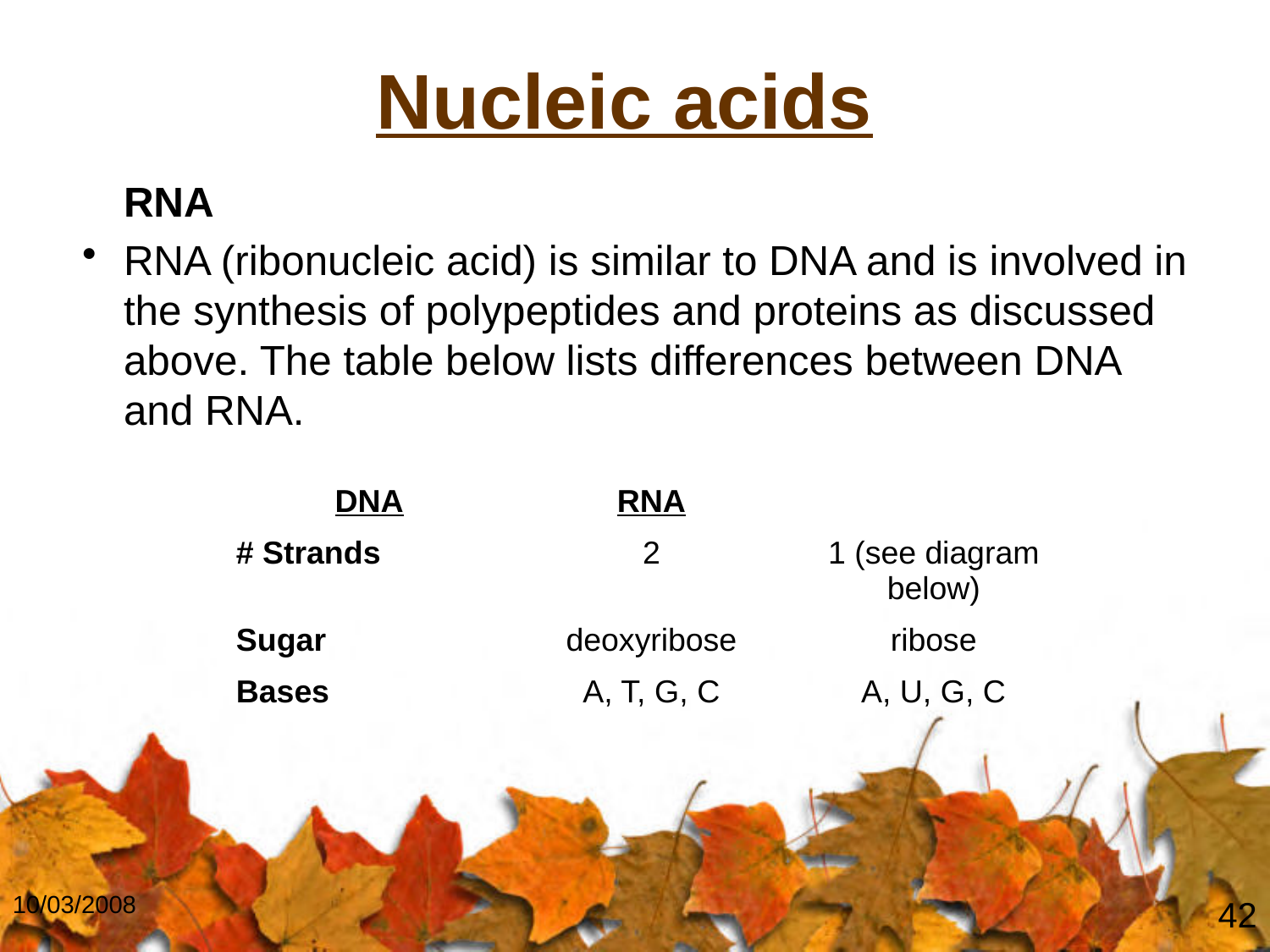

# Nucleic acids
	RNA
RNA (ribonucleic acid) is similar to DNA and is involved in the synthesis of polypeptides and proteins as discussed above. The table below lists differences between DNA and RNA.

| DNA | RNA |  |
| --- | --- | --- |
| # Strands | 2 | 1 (see diagram below) |
| Sugar | deoxyribose | ribose |
| Bases | A, T, G, C | A, U, G, C |
10/03/2008
42